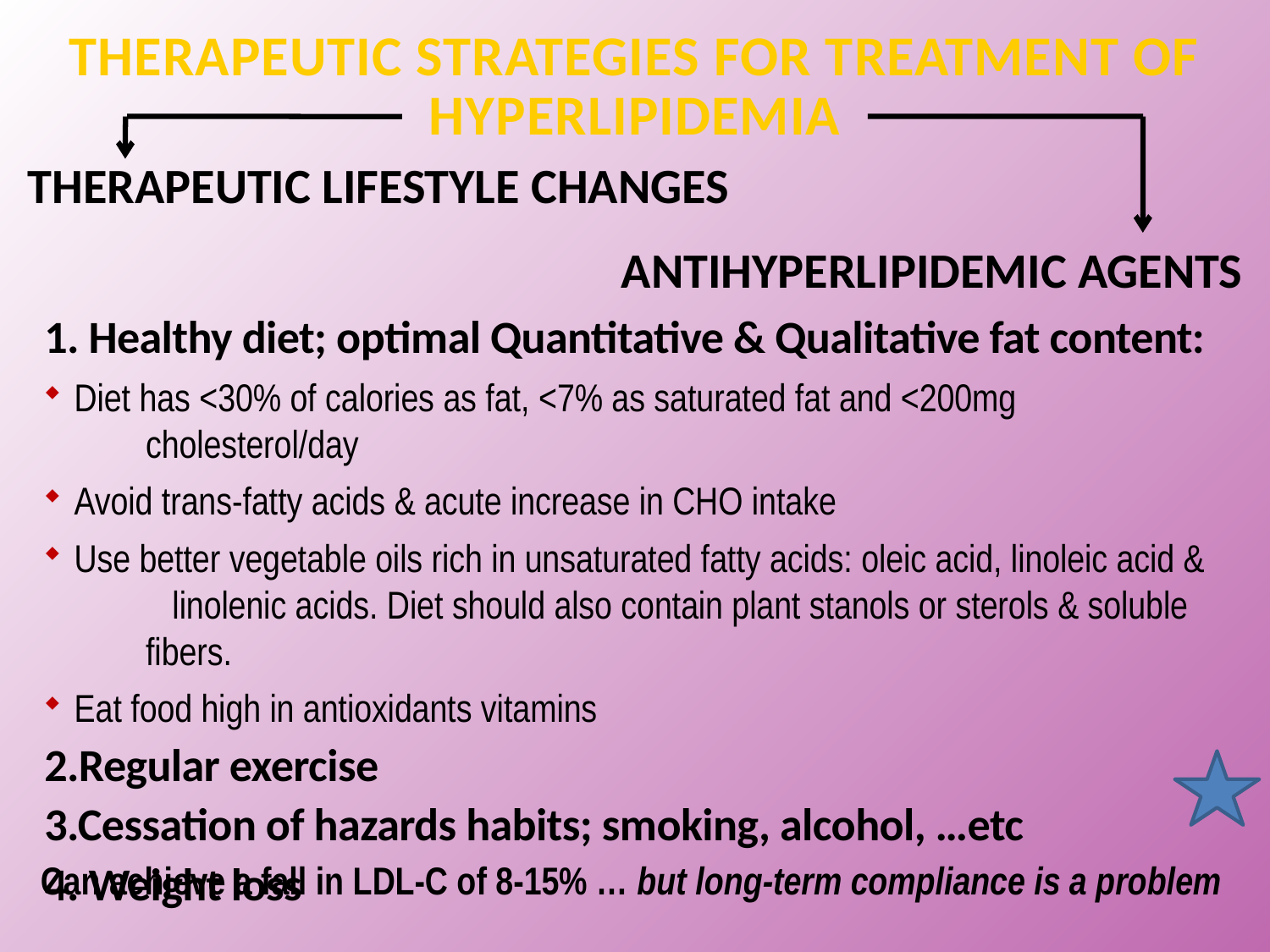

THERAPEUTIC STRATEGIES FOR TREATMENT OF HYPERLIPIDEMIA
THERAPEUTIC LIFESTYLE CHANGES
ANTIHYPERLIPIDEMIC AGENTS
1. Healthy diet; optimal Quantitative & Qualitative fat content:
Diet has <30% of calories as fat, <7% as saturated fat and <200mg cholesterol/day
Avoid trans-fatty acids & acute increase in CHO intake
Use better vegetable oils rich in unsaturated fatty acids: oleic acid, linoleic acid &
   linolenic acids. Diet should also contain plant stanols or sterols & soluble fibers.
Eat food high in antioxidants vitamins
2.Regular exercise
3.Cessation of hazards habits; smoking, alcohol, …etc
4. Weight loss

Can achieve a fall in LDL-C of 8-15% … but long-term compliance is a problem